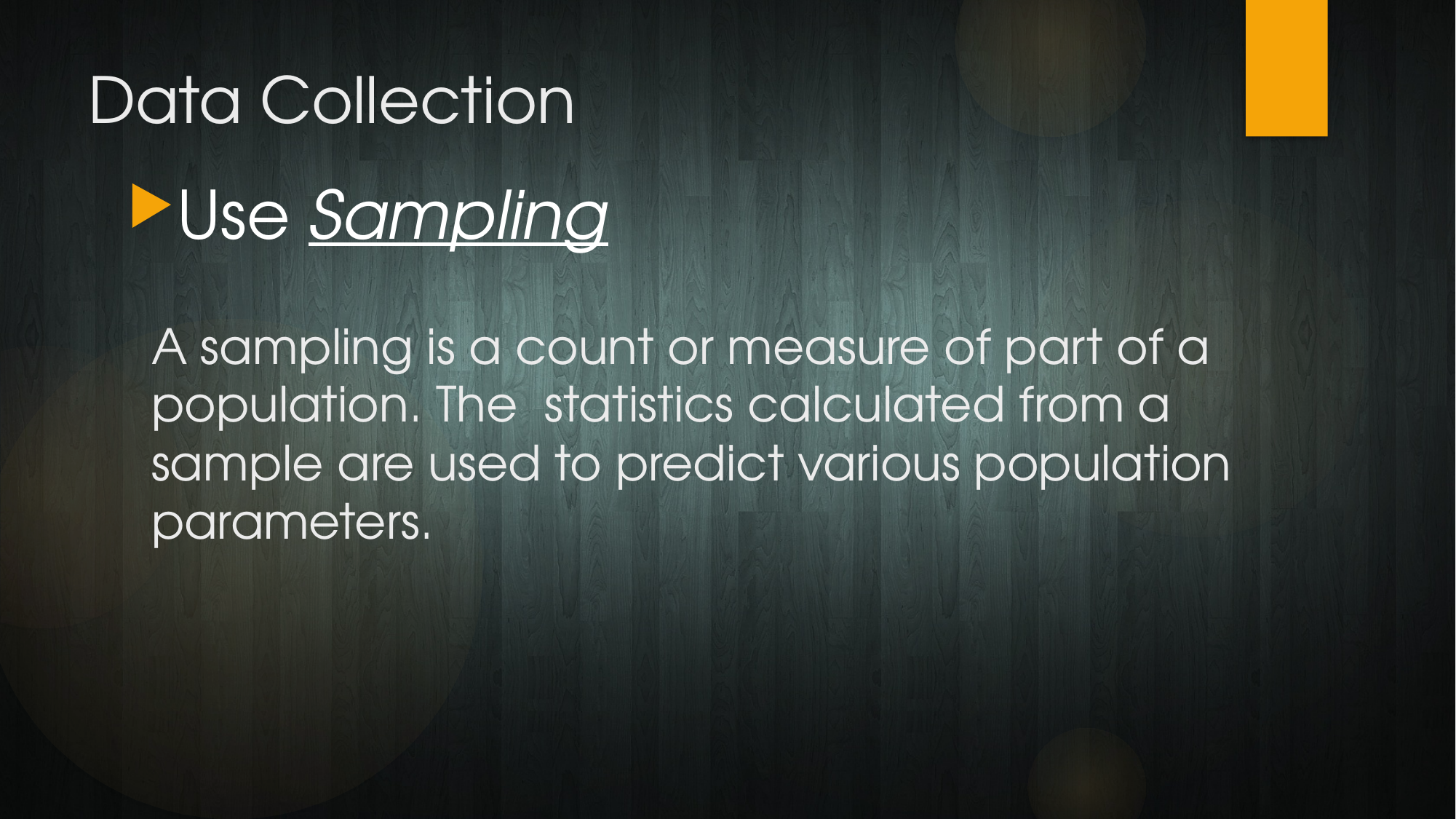

# Data Collection
Use Sampling
A sampling is a count or measure of part of a population. The  statistics calculated from a sample are used to predict various population parameters.